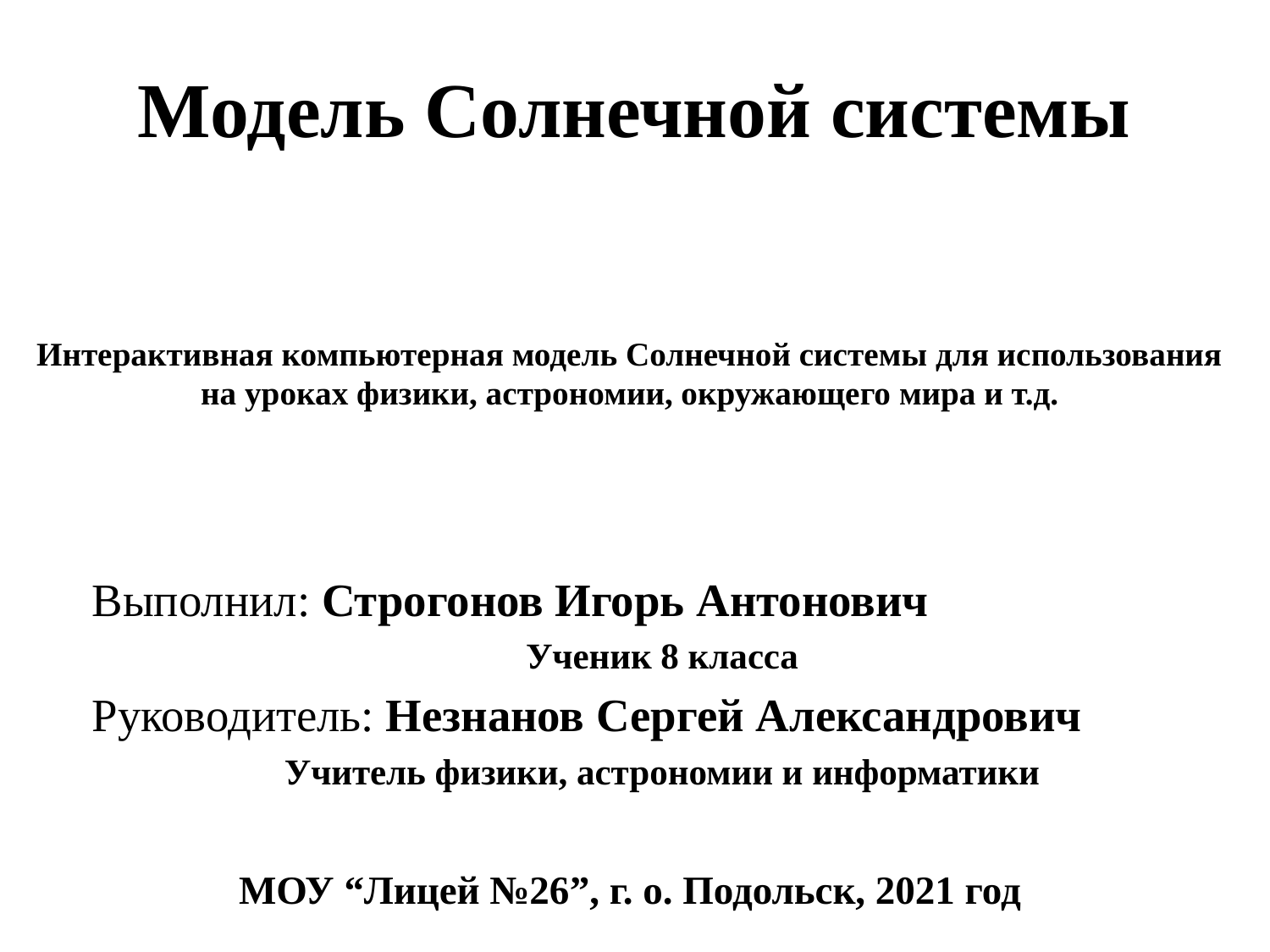

# Модель Солнечной системы
Интерактивная компьютерная модель Солнечной системы для использования на уроках физики, астрономии, окружающего мира и т.д.

Выполнил: Строгонов Игорь Антонович
Ученик 8 класса
Руководитель: Незнанов Сергей Александрович
Учитель физики, астрономии и информатики

МОУ “Лицей №26”, г. о. Подольск, 2021 год